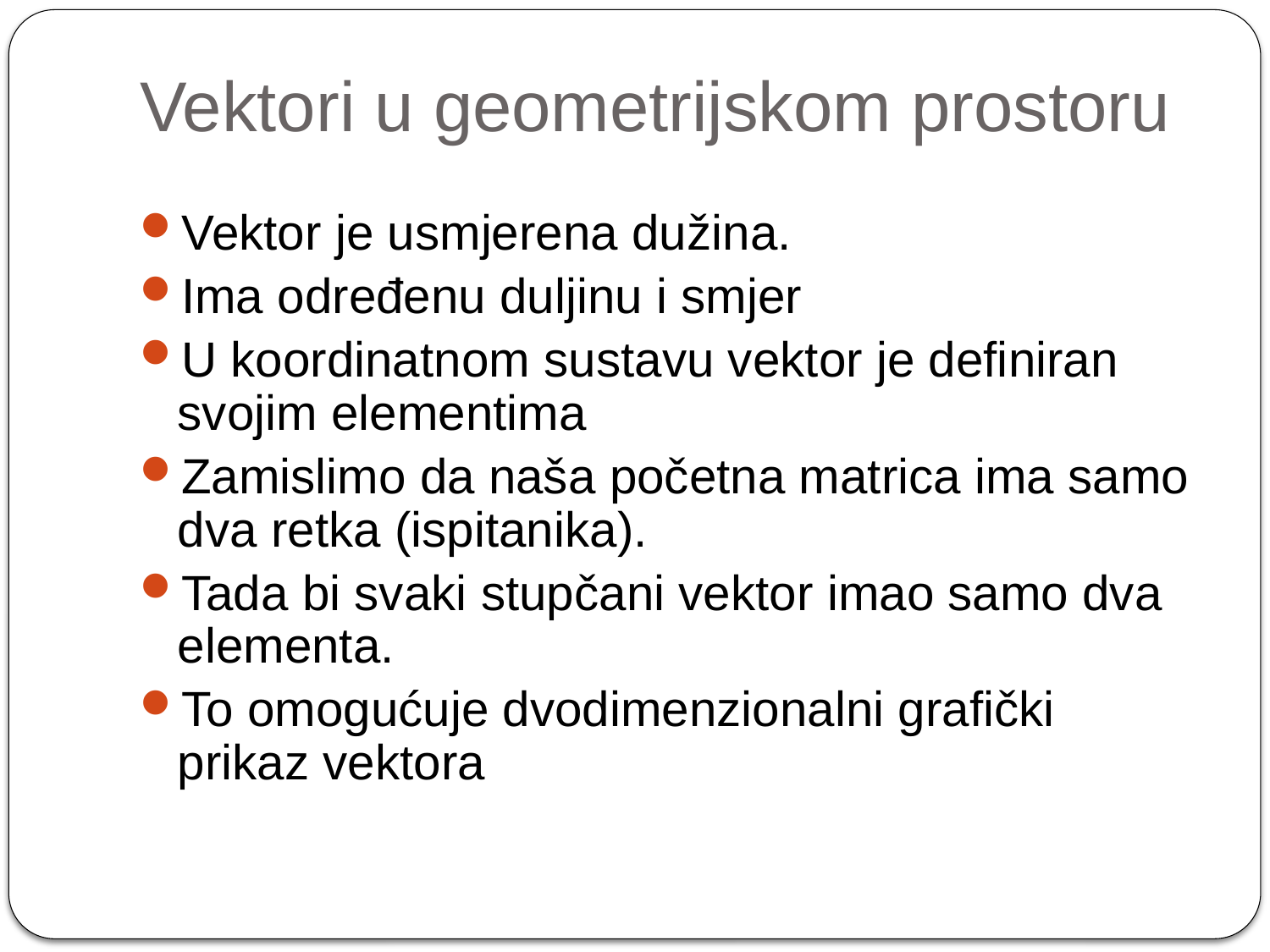

# Vektori u geometrijskom prostoru
Vektor je usmjerena dužina.
Ima određenu duljinu i smjer
U koordinatnom sustavu vektor je definiran svojim elementima
Zamislimo da naša početna matrica ima samo dva retka (ispitanika).
Tada bi svaki stupčani vektor imao samo dva elementa.
To omogućuje dvodimenzionalni grafički prikaz vektora